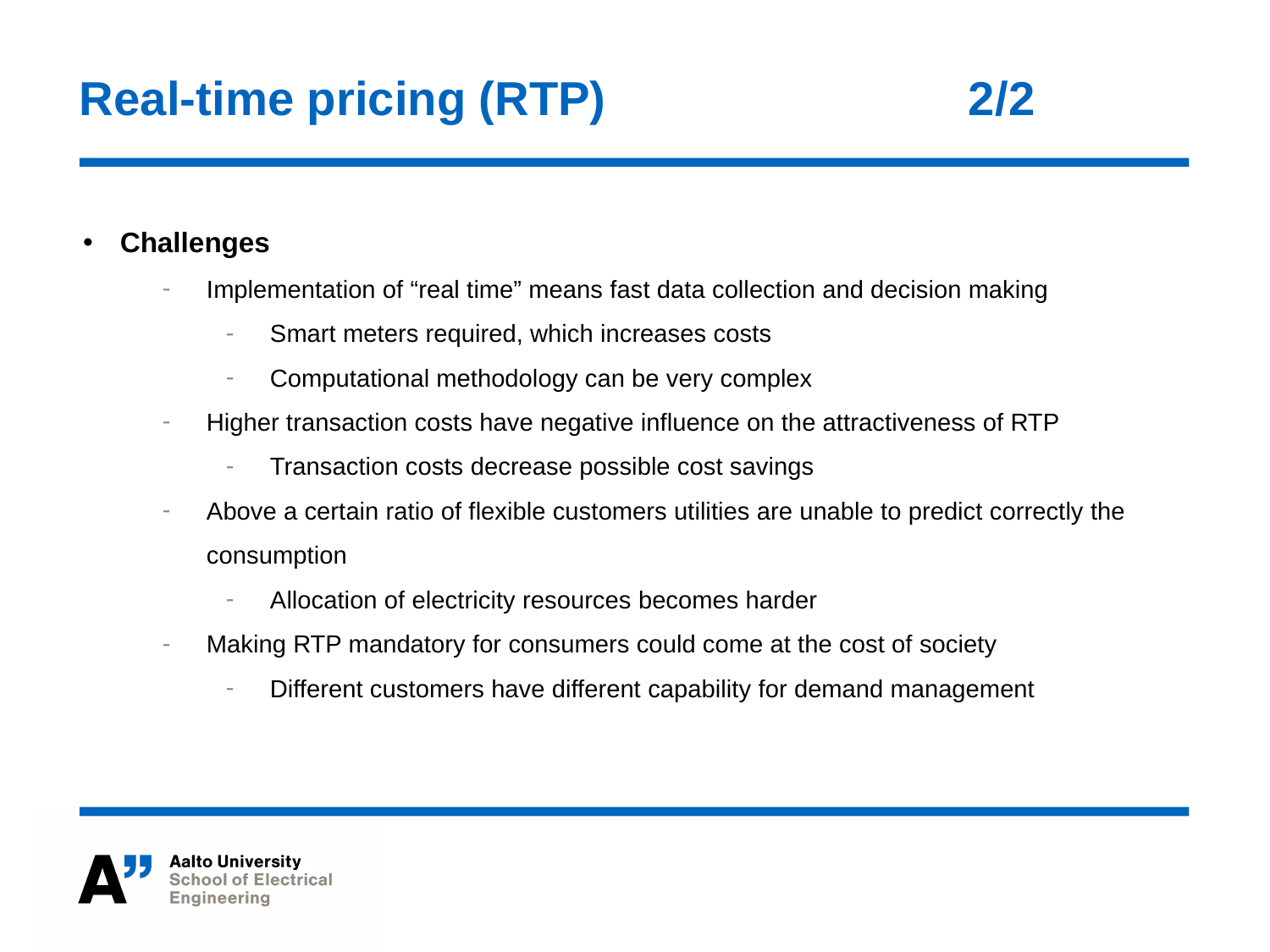

# Real-time pricing (RTP)			2/2
Challenges
Implementation of “real time” means fast data collection and decision making
Smart meters required, which increases costs
Computational methodology can be very complex
Higher transaction costs have negative influence on the attractiveness of RTP
Transaction costs decrease possible cost savings
Above a certain ratio of flexible customers utilities are unable to predict correctly the consumption
Allocation of electricity resources becomes harder
Making RTP mandatory for consumers could come at the cost of society
Different customers have different capability for demand management